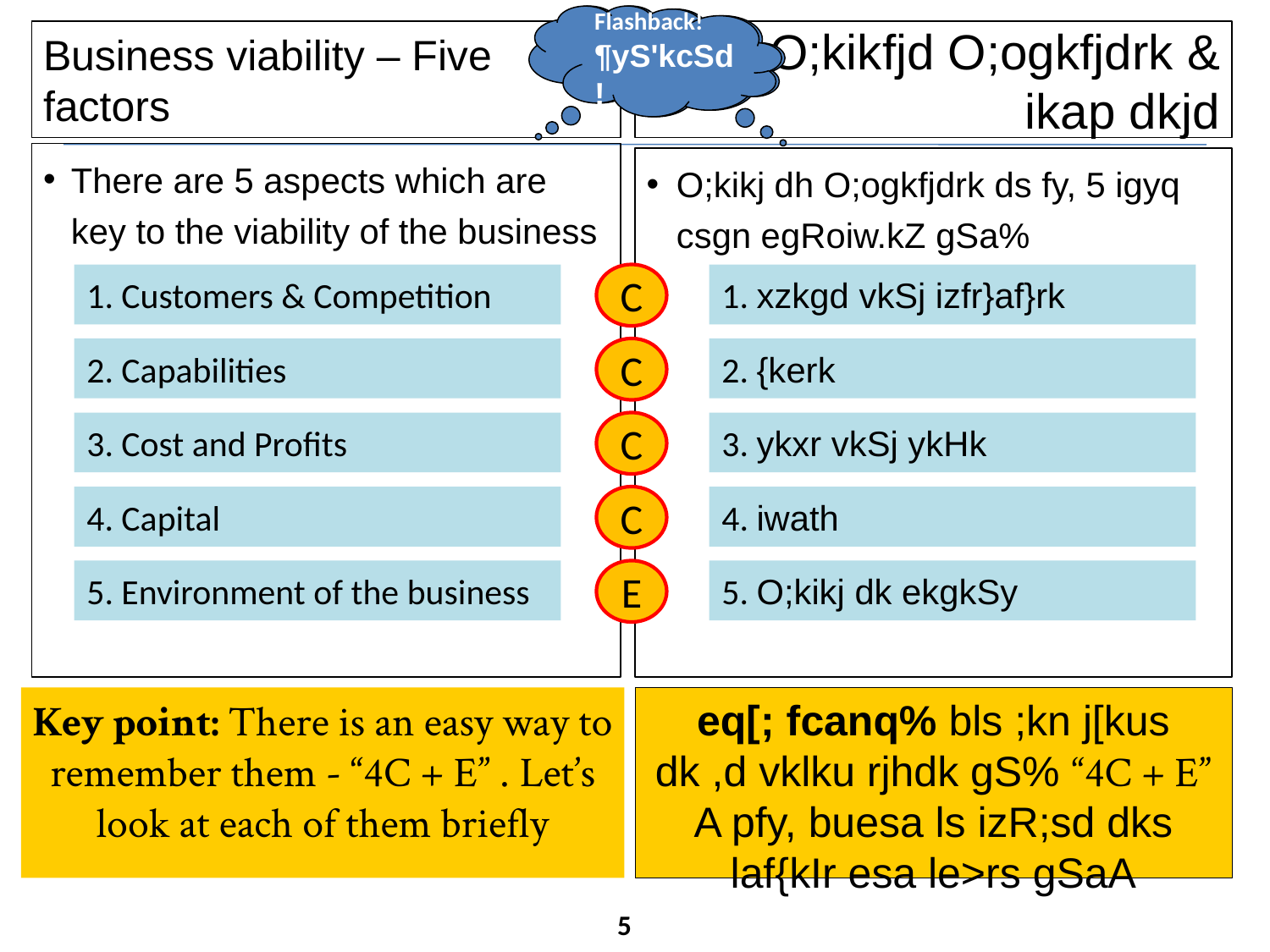

Flashback!
¶yS'kcSd!

Business viability – Five factors
        O;kikfjd O;ogkfjdrk & ikap dkjd
There are 5 aspects which are key to the viability of the business
O;kikj dh O;ogkfjdrk ds fy, 5 igyq csgn egRoiw.kZ gSa%
1. Customers & Competition
2. Capabilities
3. Cost and Profits
4. Capital
5. Environment of the business
C
C
C
C
E
1. xzkgd vkSj izfr}af}rk
2. {kerk
3. ykxr vkSj ykHk
4. iwath
5. O;kikj dk ekgkSy
Key point: There is an easy way to remember them - “4C + E” . Let’s look at each of them briefly
eq[; fcanq% bls ;kn j[kus dk ,d vklku rjhdk gS% “4C + E” A pfy, buesa ls izR;sd dks laf{kIr esa le>rs gSaA
5